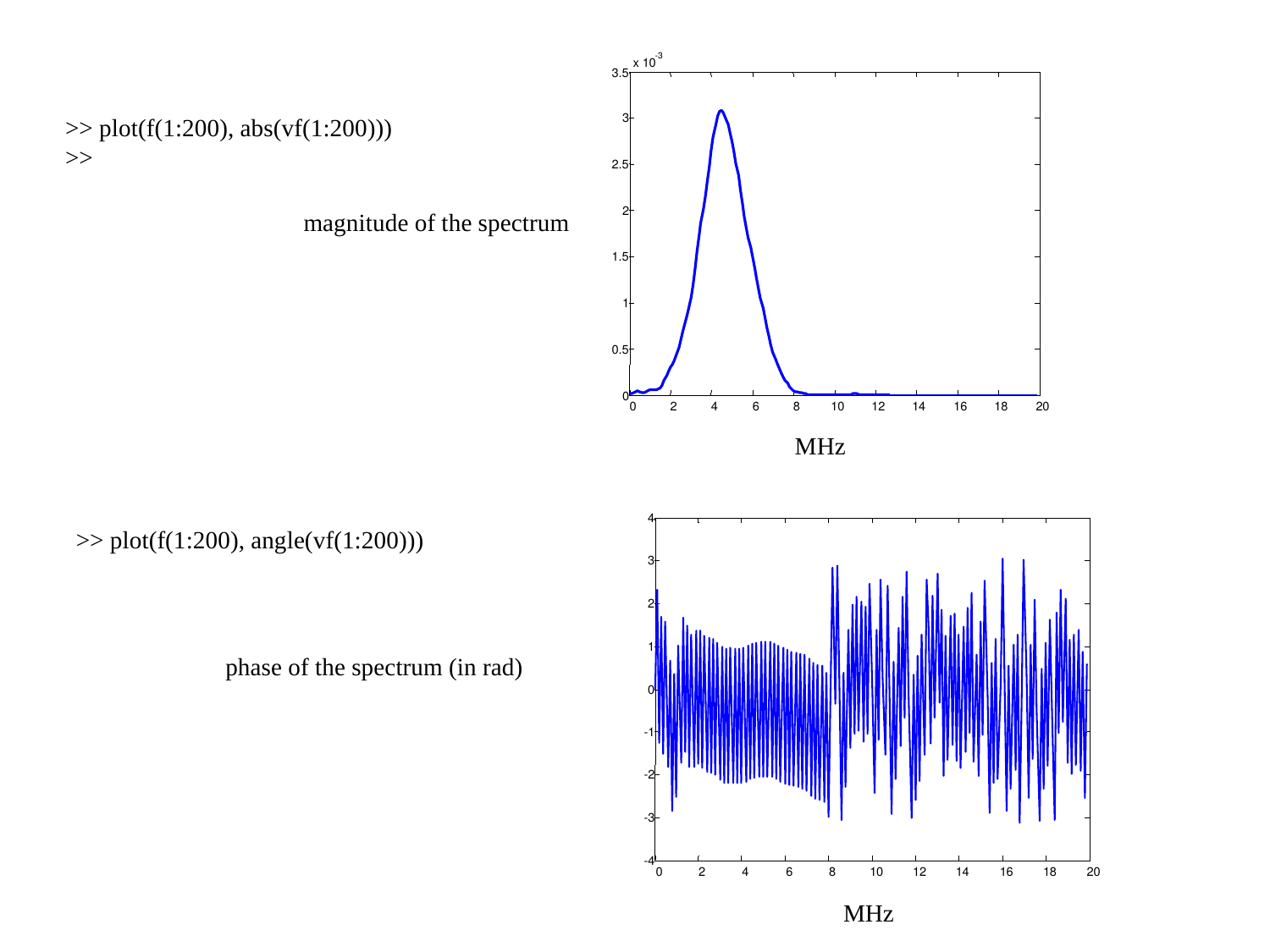

-3
x 10
3.5

>> plot(f(1:200), abs(vf(1:200)))
>>
3

2.5

magnitude of the spectrum
2

1.5

1

0.5

0

0
2
4
6
8
10
12
14
16
18
20
MHz
4
>> plot(f(1:200), angle(vf(1:200)))

3

2

1
phase of the spectrum (in rad)

0

-1

-2

-3

-4

0
2
4
6
8
10
12
14
16
18
20
MHz